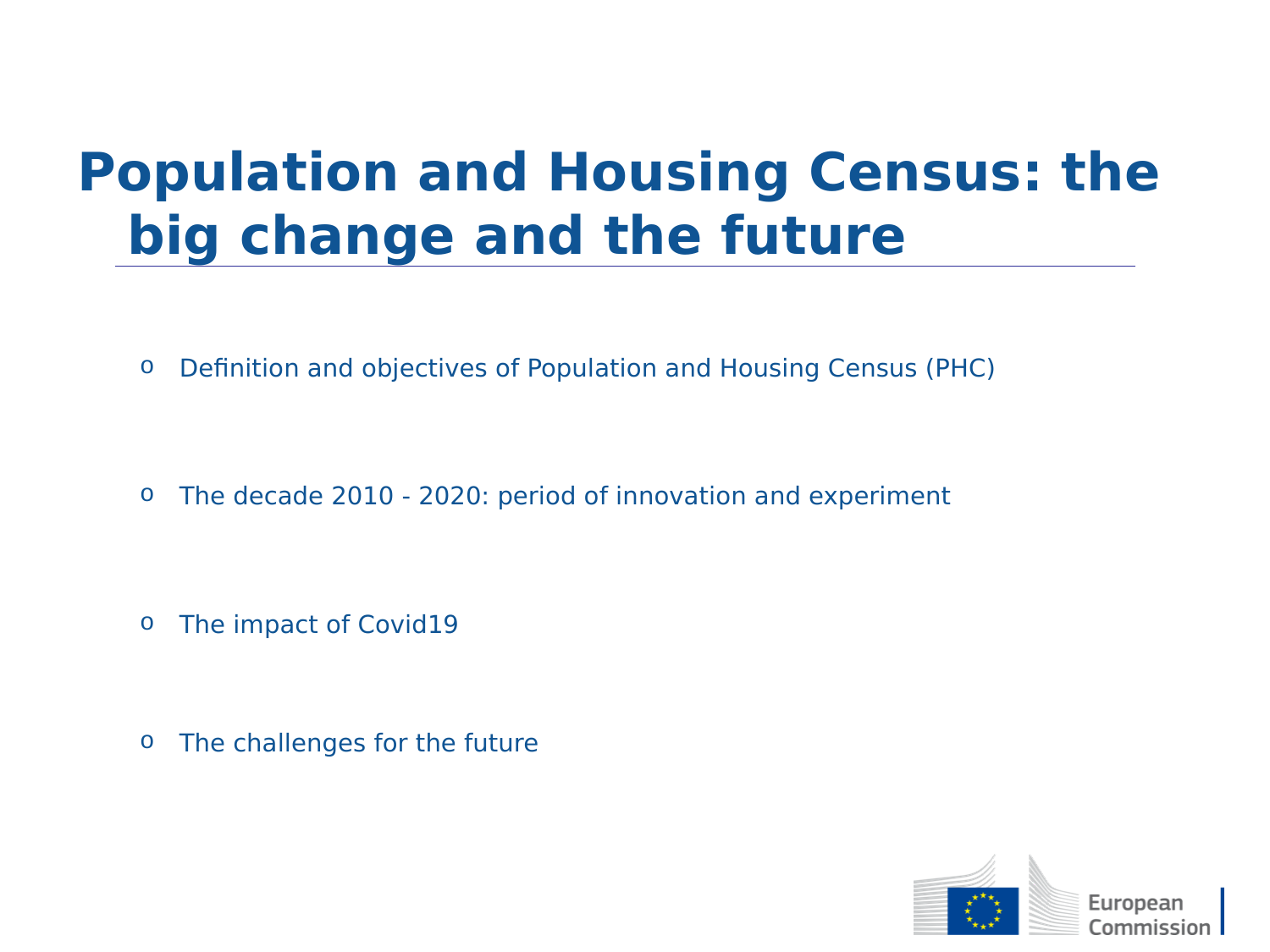

# Population and Housing Census: the big change and the future
Definition and objectives of Population and Housing Census (PHC)

The decade 2010 - 2020: period of innovation and experiment

The impact of Covid19

The challenges for the future